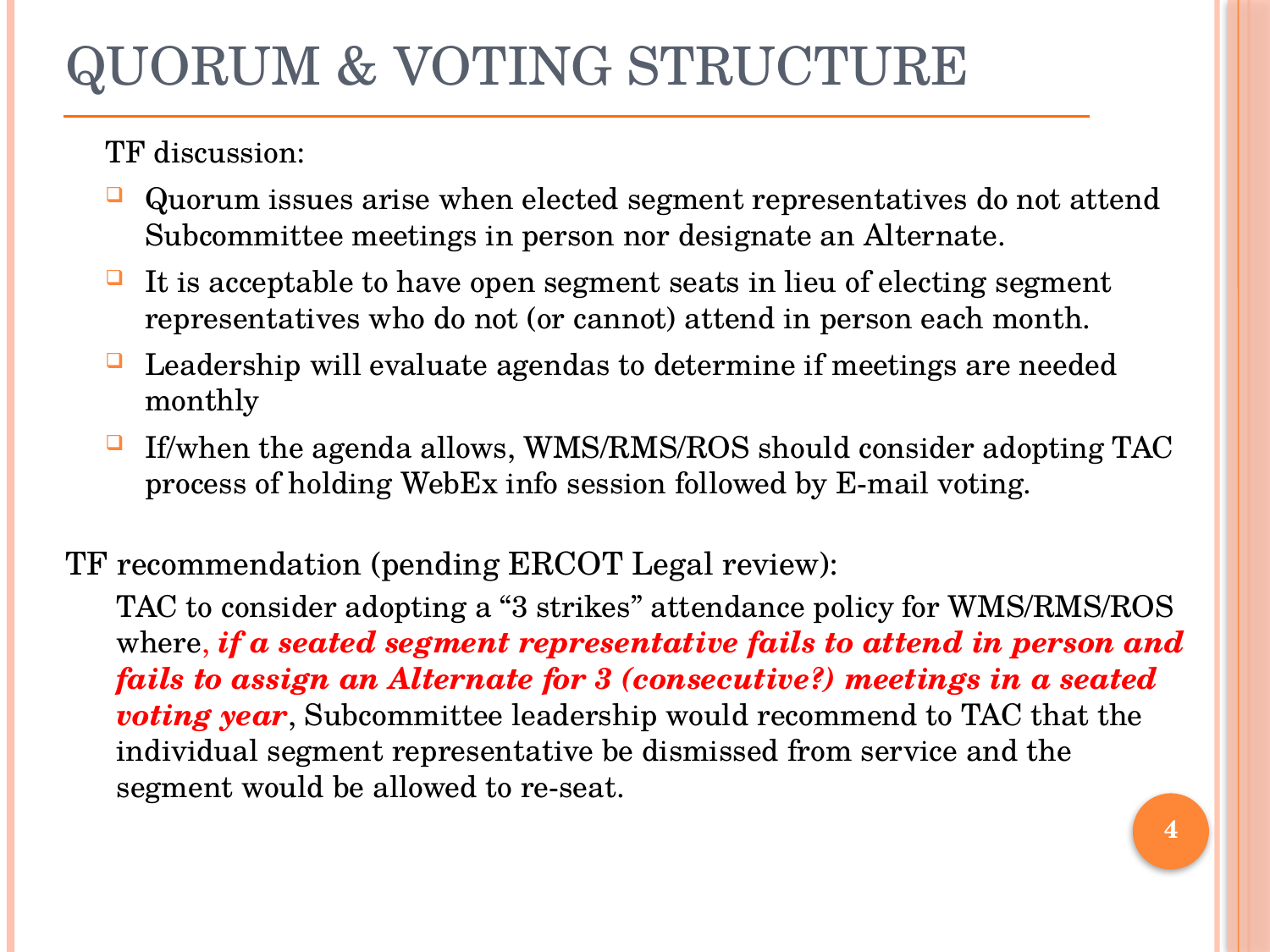

# Quorum & Voting Structure
TF discussion:
Quorum issues arise when elected segment representatives do not attend Subcommittee meetings in person nor designate an Alternate.
It is acceptable to have open segment seats in lieu of electing segment representatives who do not (or cannot) attend in person each month.
Leadership will evaluate agendas to determine if meetings are needed monthly
If/when the agenda allows, WMS/RMS/ROS should consider adopting TAC process of holding WebEx info session followed by E-mail voting.

TF recommendation (pending ERCOT Legal review):
TAC to consider adopting a “3 strikes” attendance policy for WMS/RMS/ROS where, if a seated segment representative fails to attend in person and fails to assign an Alternate for 3 (consecutive?) meetings in a seated voting year, Subcommittee leadership would recommend to TAC that the individual segment representative be dismissed from service and the segment would be allowed to re-seat.
4